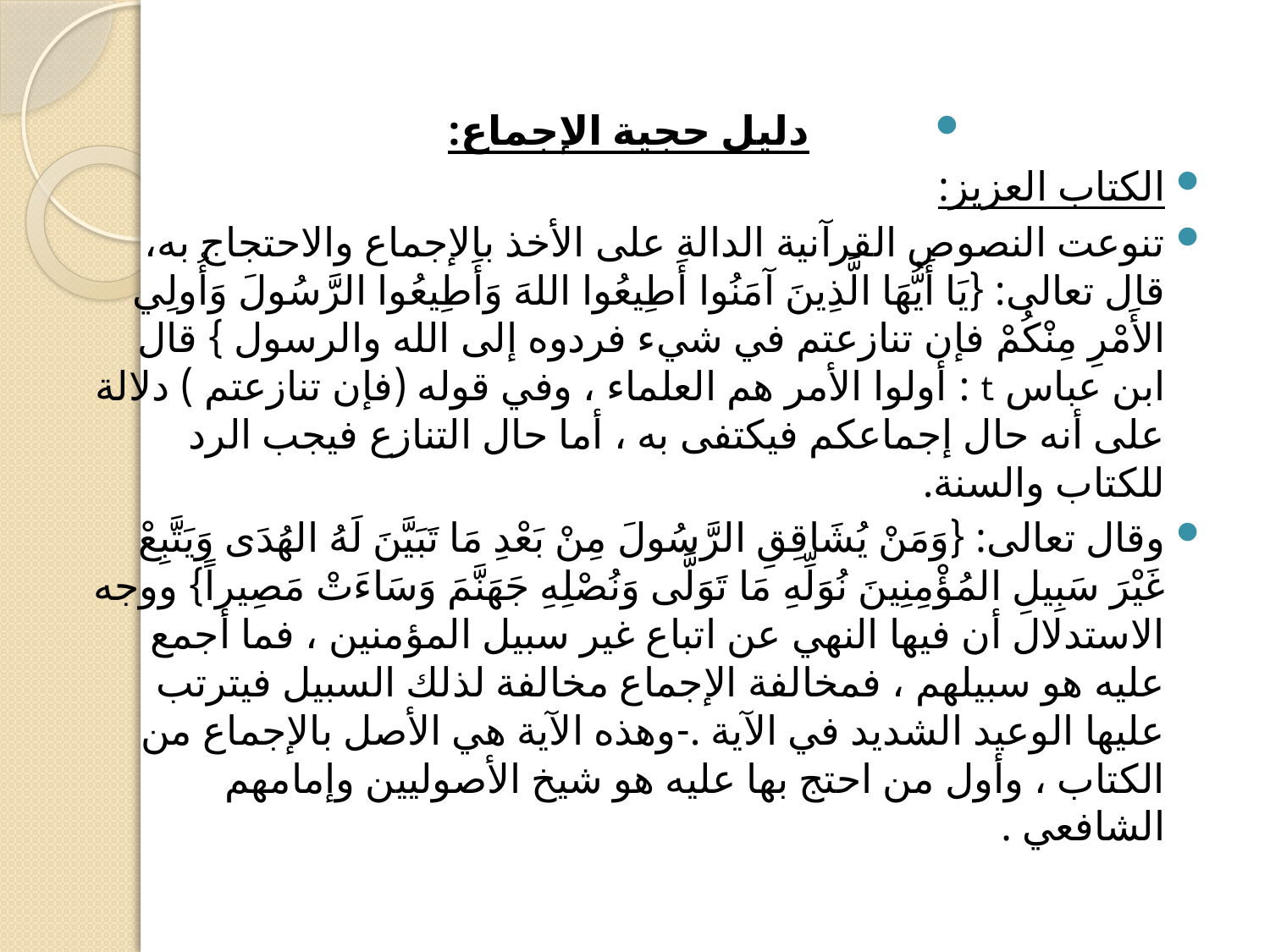

دليل حجية الإجماع:
الكتاب العزيز:
تنوعت النصوص القرآنية الدالة على الأخذ بالإجماع والاحتجاج به، قال تعالى: {يَا أَيُّهَا الَّذِينَ آمَنُوا أَطِيعُوا اللهَ وَأَطِيعُوا الرَّسُولَ وَأُولِي الأَمْرِ مِنْكُمْ فإن تنازعتم في شيء فردوه إلى الله والرسول } قال ابن عباس t : أولوا الأمر هم العلماء ، وفي قوله (فإن تنازعتم ) دلالة على أنه حال إجماعكم فيكتفى به ، أما حال التنازع فيجب الرد للكتاب والسنة.
وقال تعالى: {وَمَنْ يُشَاقِقِ الرَّسُولَ مِنْ بَعْدِ مَا تَبَيَّنَ لَهُ الهُدَى وَيَتَّبِعْ غَيْرَ سَبِيلِ المُؤْمِنِينَ نُوَلِّهِ مَا تَوَلَّى وَنُصْلِهِ جَهَنَّمَ وَسَاءَتْ مَصِيراً} ووجه الاستدلال أن فيها النهي عن اتباع غير سبيل المؤمنين ، فما أجمع عليه هو سبيلهم ، فمخالفة الإجماع مخالفة لذلك السبيل فيترتب عليها الوعيد الشديد في الآية .-وهذه الآية هي الأصل بالإجماع من الكتاب ، وأول من احتج بها عليه هو شيخ الأصوليين وإمامهم الشافعي .